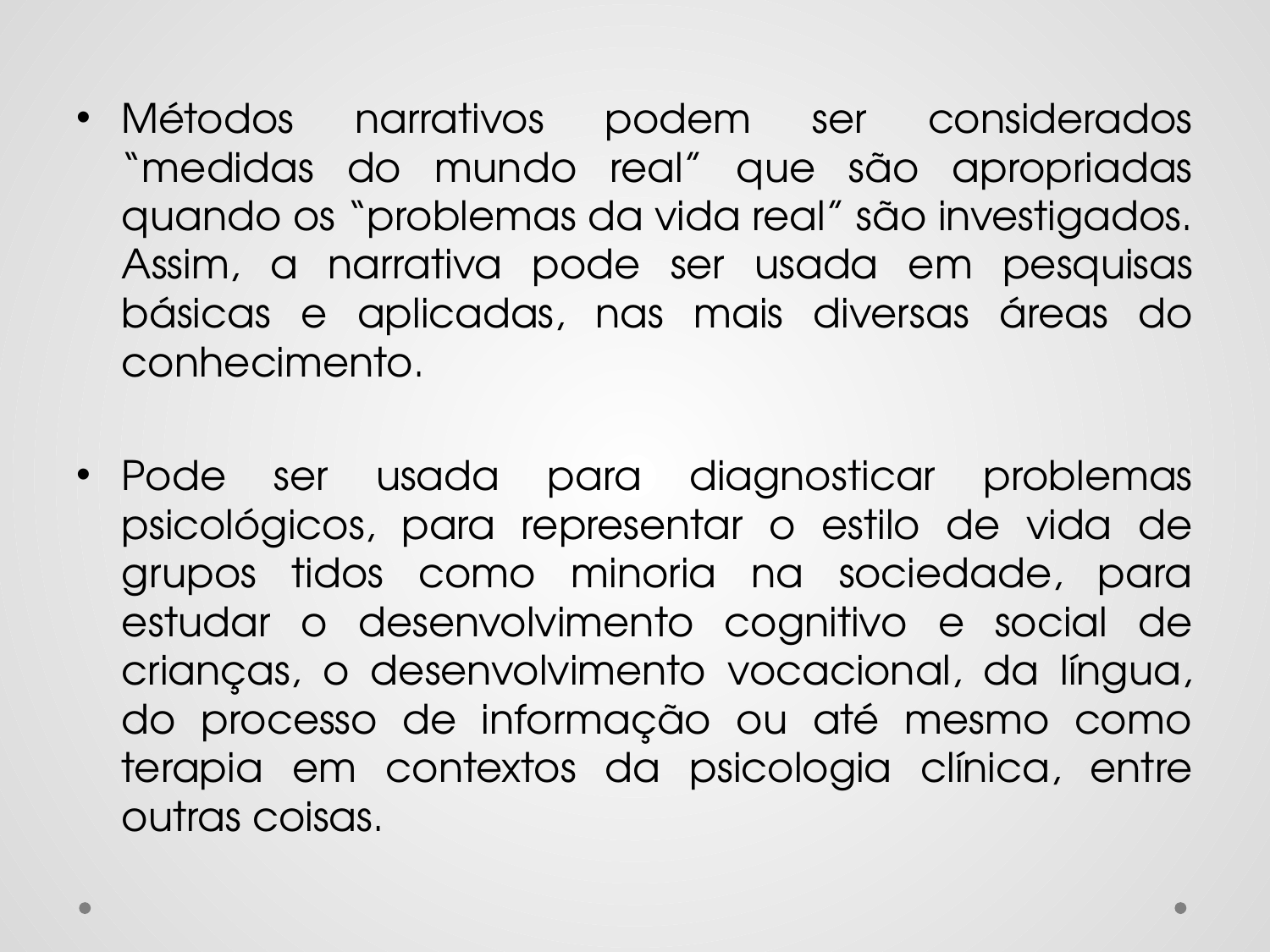

Métodos narrativos podem ser considerados “medidas do mundo real” que são apropriadas quando os “problemas da vida real” são investigados. Assim, a narrativa pode ser usada em pesquisas básicas e aplicadas, nas mais diversas áreas do conhecimento.

Pode ser usada para diagnosticar problemas psicológicos, para representar o estilo de vida de grupos tidos como minoria na sociedade, para estudar o desenvolvimento cognitivo e social de crianças, o desenvolvimento vocacional, da língua, do processo de informação ou até mesmo como terapia em contextos da psicologia clínica, entre outras coisas.